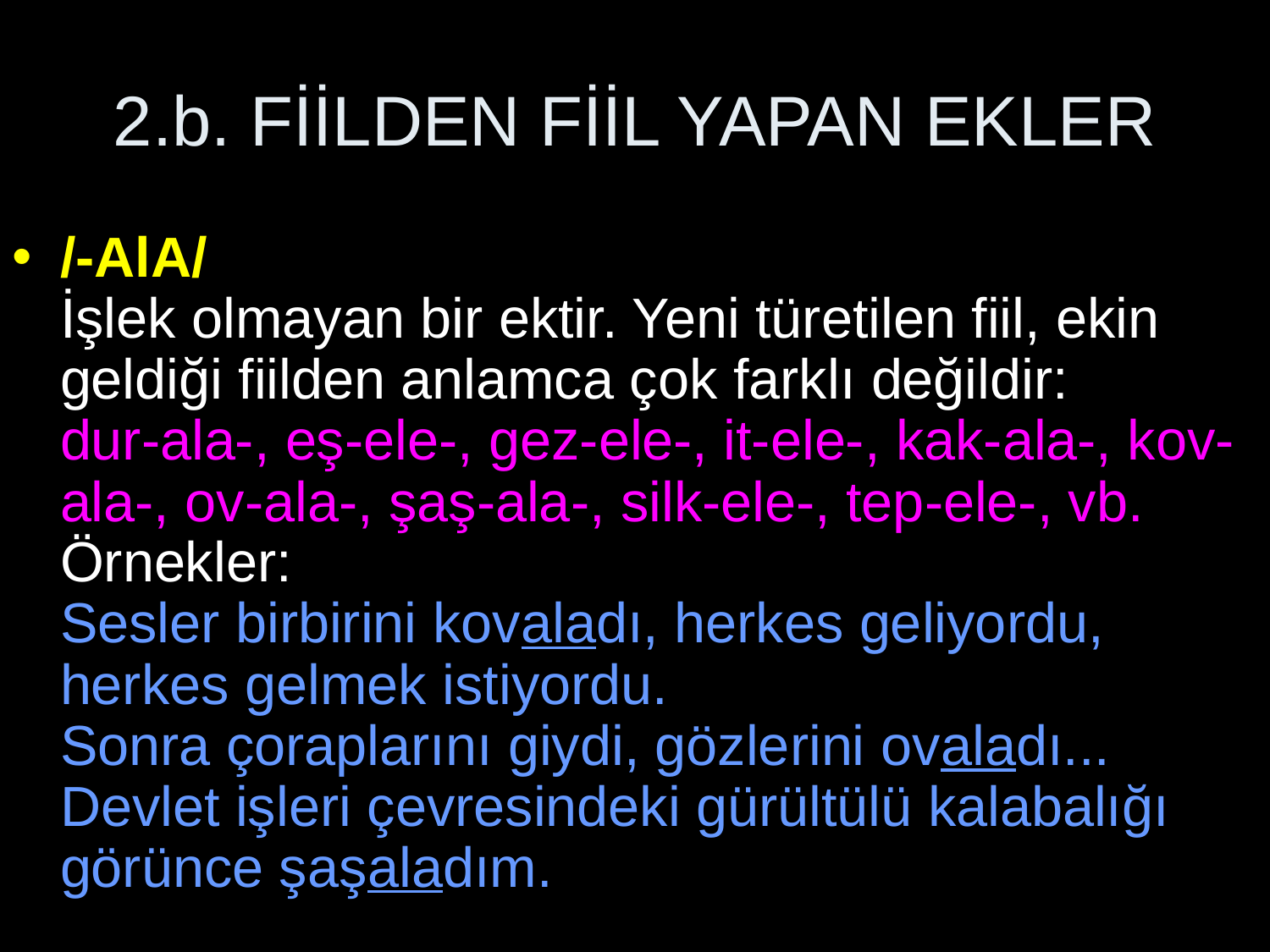

# 2.b. FİİLDEN FİİL YAPAN EKLER
/-AlA/
İşlek olmayan bir ektir. Yeni türetilen fiil, ekin geldiği fiilden anlamca çok farklı değildir:
dur-ala-, eş-ele-, gez-ele-, it-ele-, kak-ala-, kov-ala-, ov-ala-, şaş-ala-, silk-ele-, tep-ele-, vb.
Örnekler:
Sesler birbirini kovaladı, herkes geliyordu, herkes gelmek istiyordu.
Sonra çoraplarını giydi, gözlerini ovaladı...
Devlet işleri çevresindeki gürültülü kalabalığı görünce şaşaladım.